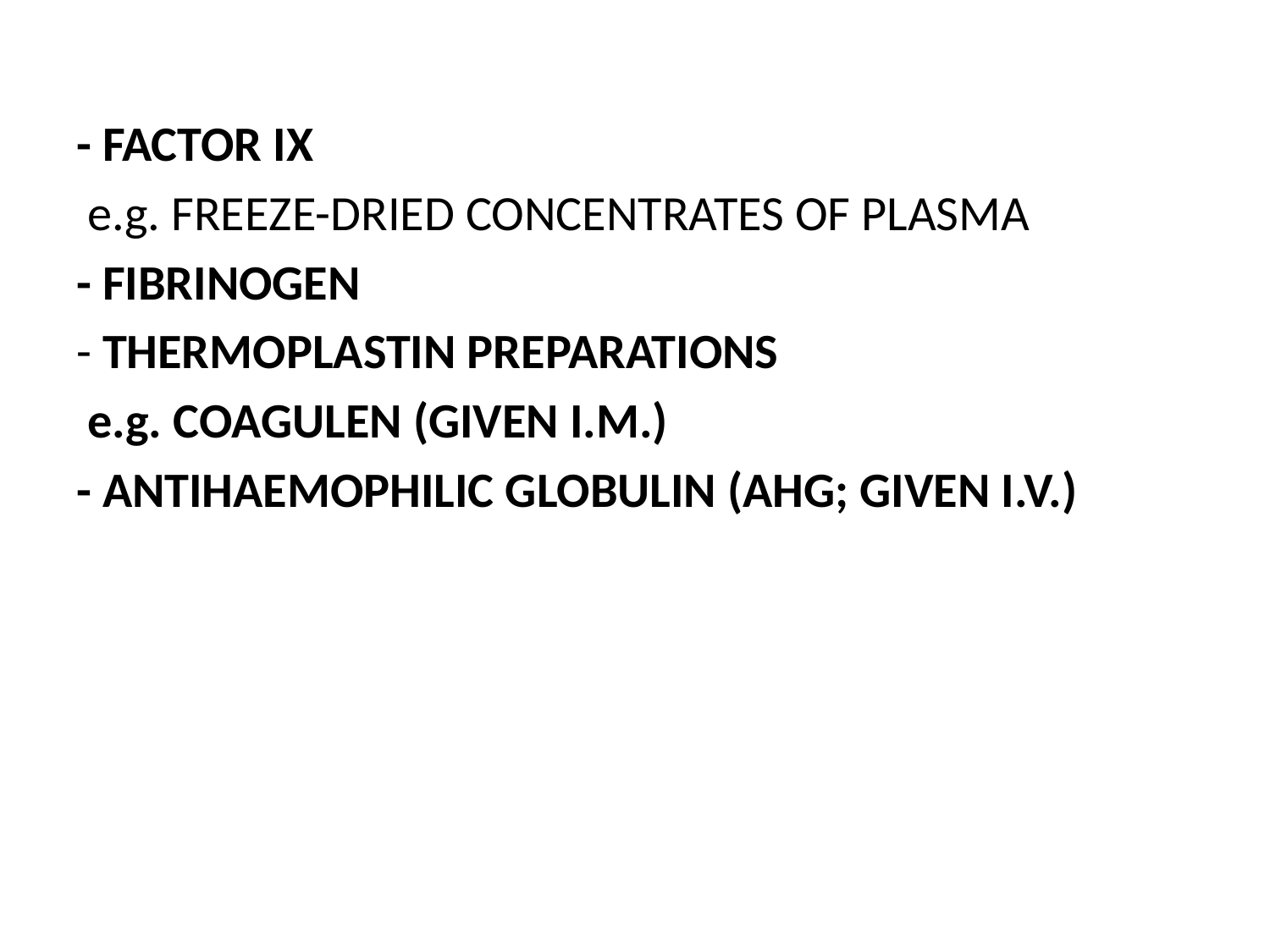

- FACTOR IX
 e.g. FREEZE-DRIED CONCENTRATES OF PLASMA
- FIBRINOGEN
- THERMOPLASTIN PREPARATIONS
 e.g. COAGULEN (GIVEN I.M.)
- ANTIHAEMOPHILIC GLOBULIN (AHG; GIVEN I.V.)